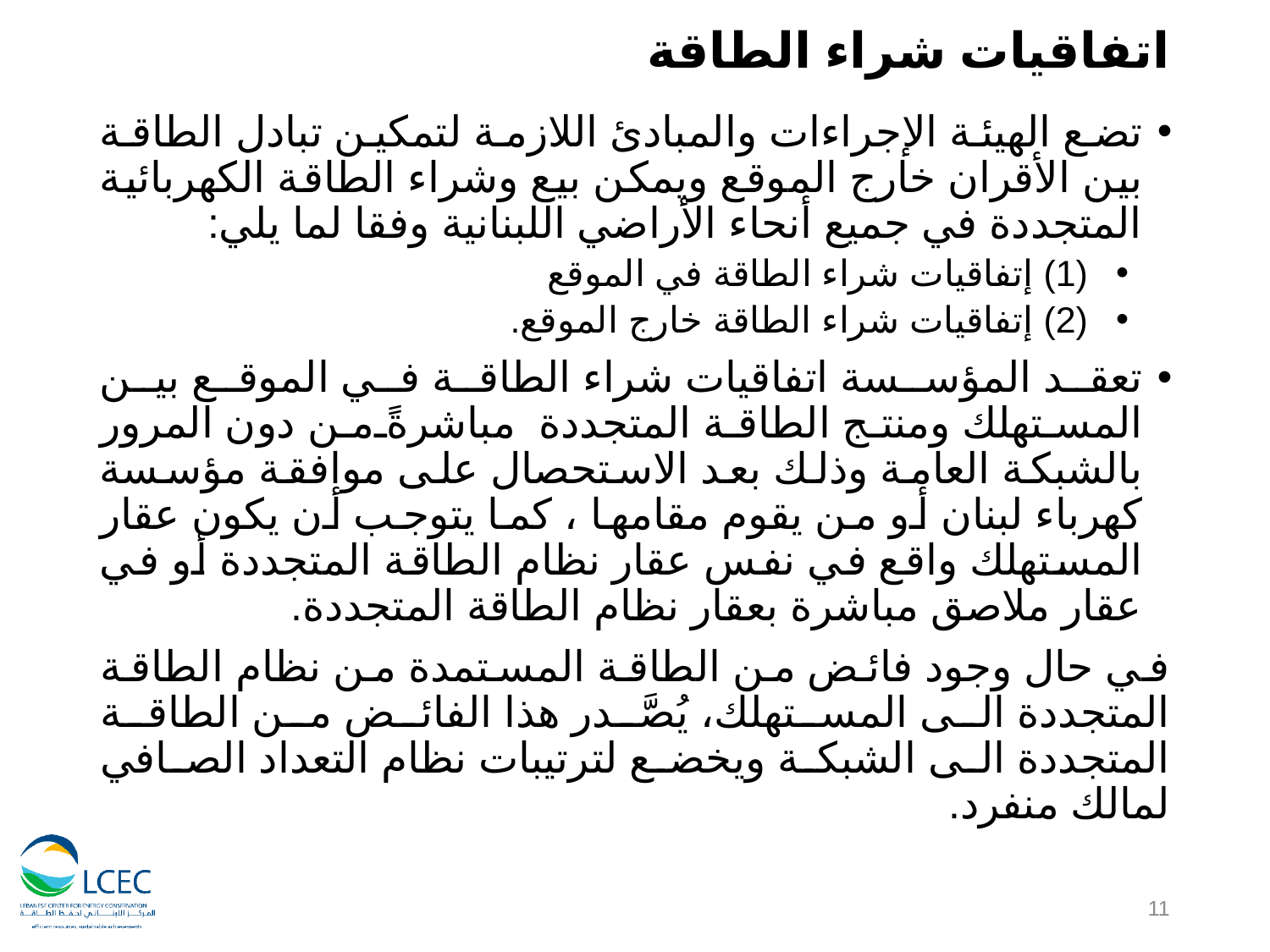

# اتفاقيات شراء الطاقة
تضع الهيئة الإجراءات والمبادئ اللازمة لتمكين تبادل الطاقة بين الأقران خارج الموقع ويمكن بيع وشراء الطاقة الكهربائية المتجددة في جميع أنحاء الأراضي اللبنانية وفقا لما يلي:
(1) إتفاقيات شراء الطاقة في الموقع
(2) إتفاقيات شراء الطاقة خارج الموقع.
تعقد المؤسسة اتفاقيات شراء الطاقة في الموقع بين المستهلك ومنتج الطاقة المتجددة مباشرةً من دون المرور بالشبكة العامة وذلك بعد الاستحصال على موافقة مؤسسة كهرباء لبنان أو من يقوم مقامها ، كما يتوجب أن يكون عقار المستهلك واقع في نفس عقار نظام الطاقة المتجددة أو في عقار ملاصق مباشرة بعقار نظام الطاقة المتجددة.
في حال وجود فائض من الطاقة المستمدة من نظام الطاقة المتجددة الى المستهلك، يُصَّدر هذا الفائض من الطاقة المتجددة الى الشبكة ويخضع لترتيبات نظام التعداد الصافي لمالك منفرد.
11